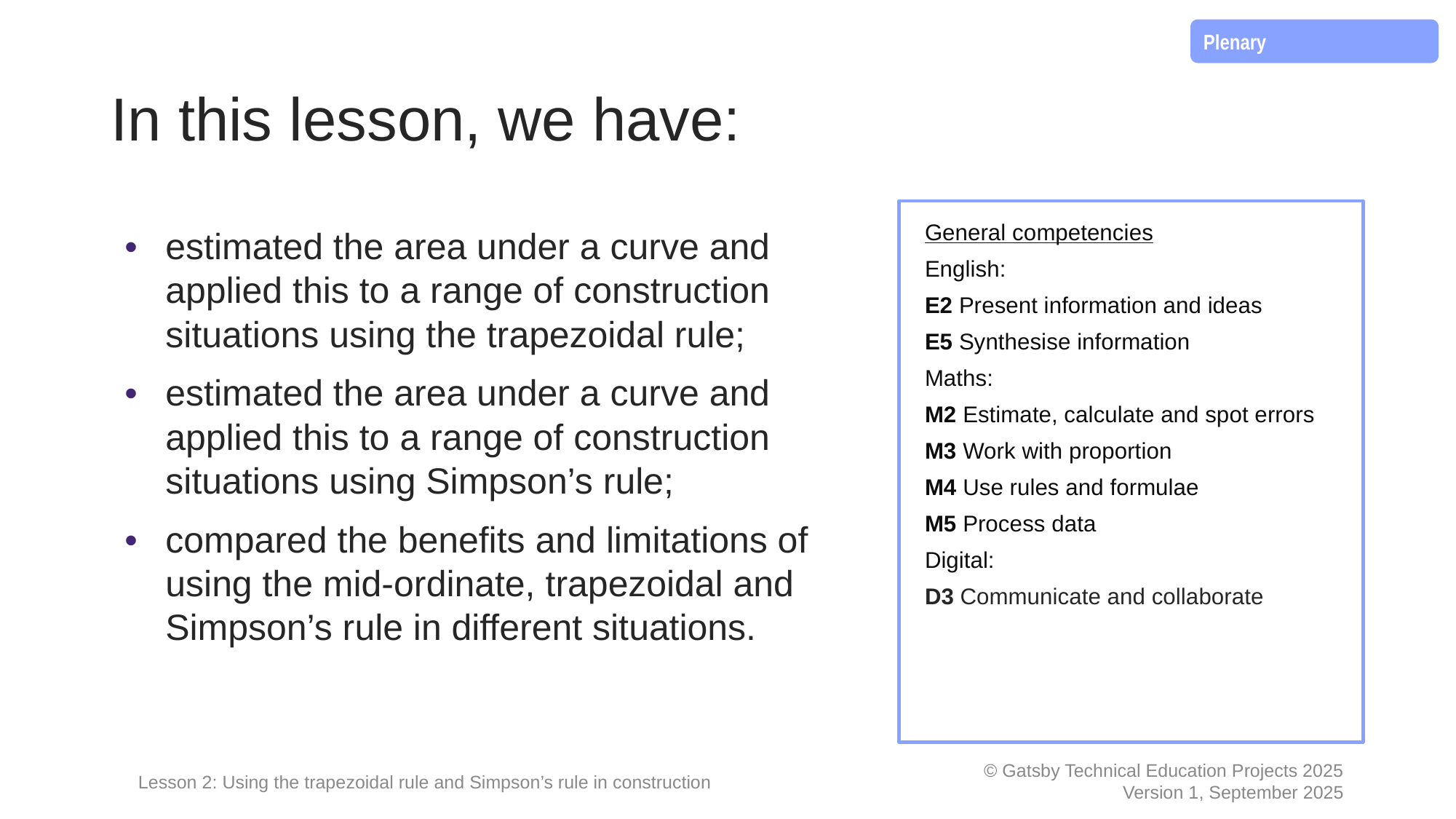

Plenary
# In this lesson, we have:
General competencies
English:
E2 Present information and ideas
E5 Synthesise information
Maths:
M2 Estimate, calculate and spot errors
M3 Work with proportion
M4 Use rules and formulae
M5 Process data
Digital:
D3 Communicate and collaborate
estimated the area under a curve and applied this to a range of construction situations using the trapezoidal rule;
estimated the area under a curve and applied this to a range of construction situations using Simpson’s rule;
compared the benefits and limitations of using the mid-ordinate, trapezoidal and Simpson’s rule in different situations.
Lesson 2: Using the trapezoidal rule and Simpson’s rule in construction